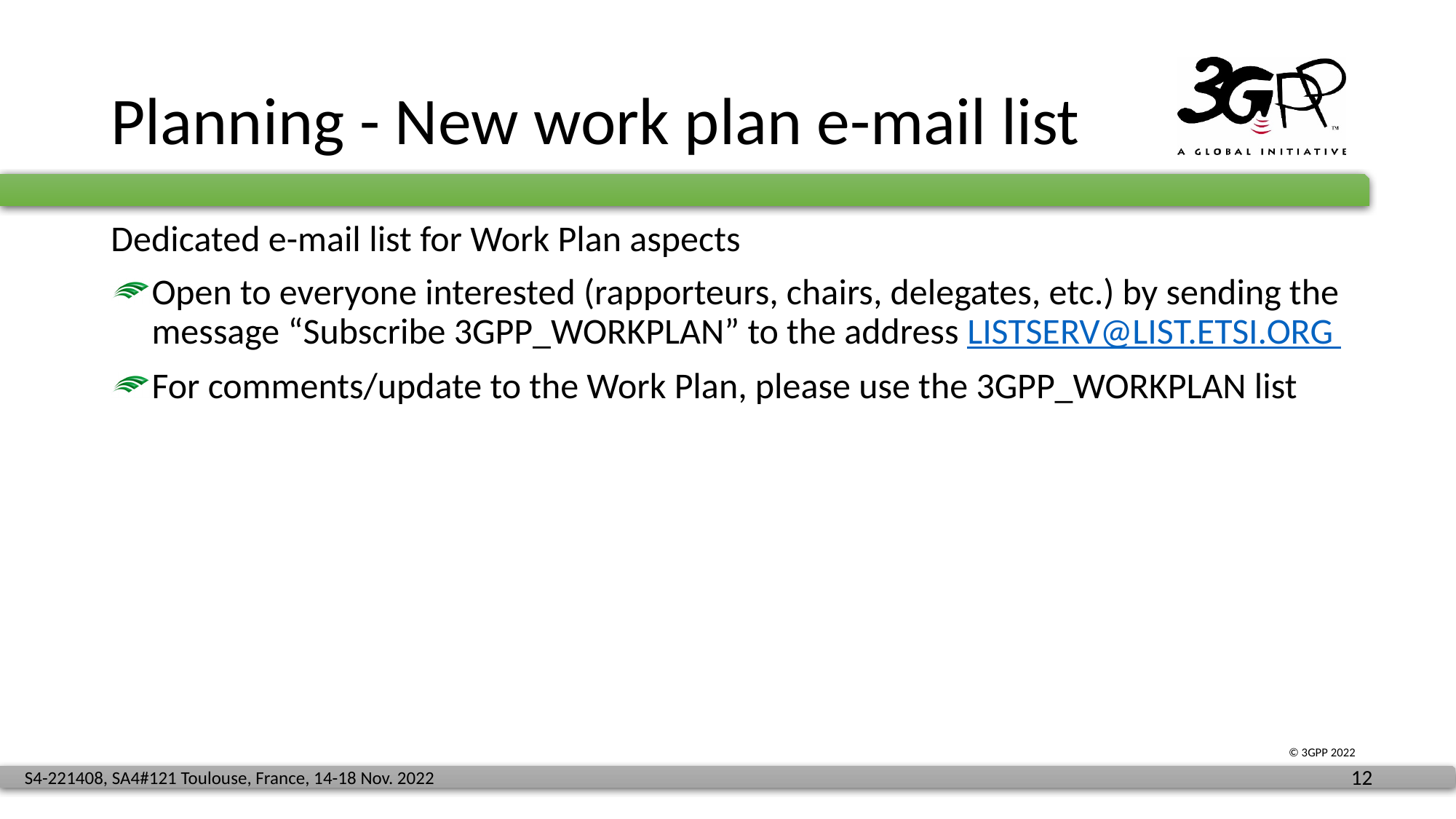

# Planning - New work plan e-mail list
Dedicated e-mail list for Work Plan aspects
Open to everyone interested (rapporteurs, chairs, delegates, etc.) by sending the message “Subscribe 3GPP_WORKPLAN” to the address LISTSERV@LIST.ETSI.ORG
For comments/update to the Work Plan, please use the 3GPP_WORKPLAN list